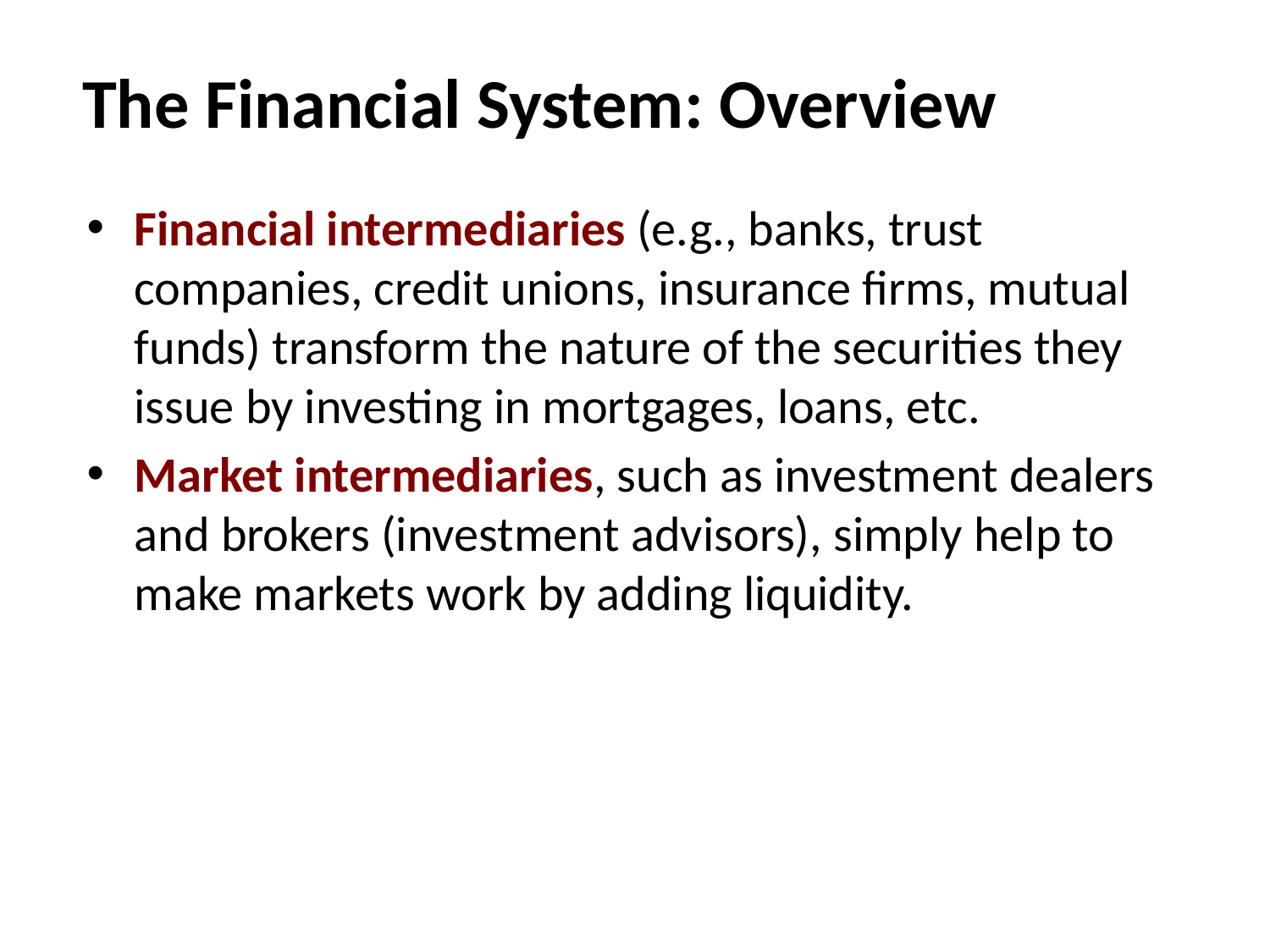

# The Financial System: Overview
Financial intermediaries (e.g., banks, trust companies, credit unions, insurance firms, mutual funds) transform the nature of the securities they issue by investing in mortgages, loans, etc.
Market intermediaries, such as investment dealers and brokers (investment advisors), simply help to make markets work by adding liquidity.
Booth/Cleary Introduction to Corporate Finance, Second Edition
9